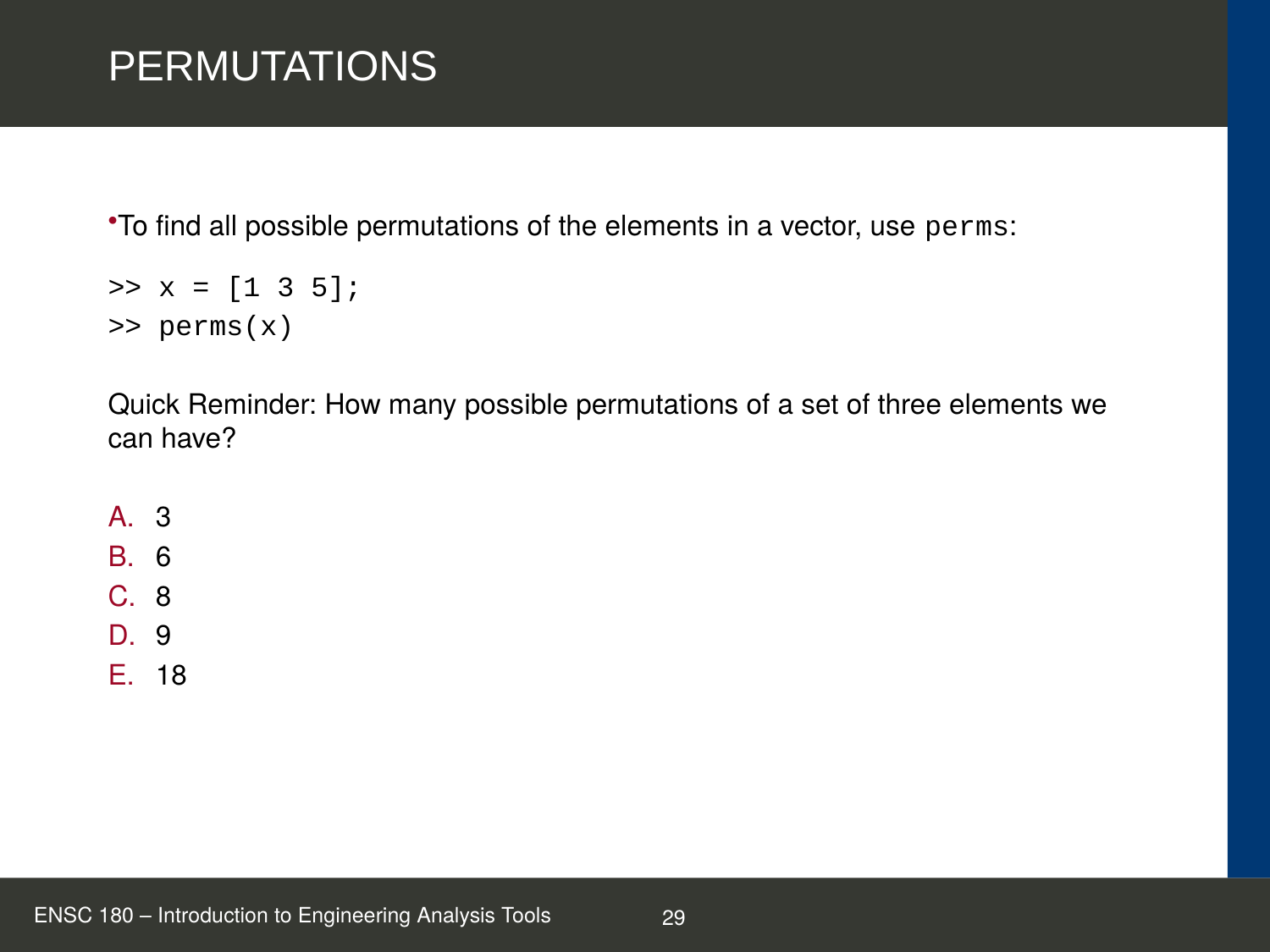

# PERMUTATIONS
To find all possible permutations of the elements in a vector, use perms:
>> x = [1 3 5];
>> perms(x)

Quick Reminder: How many possible permutations of a set of three elements we can have?

3
6
8
9
18
ENSC 180 – Introduction to Engineering Analysis Tools